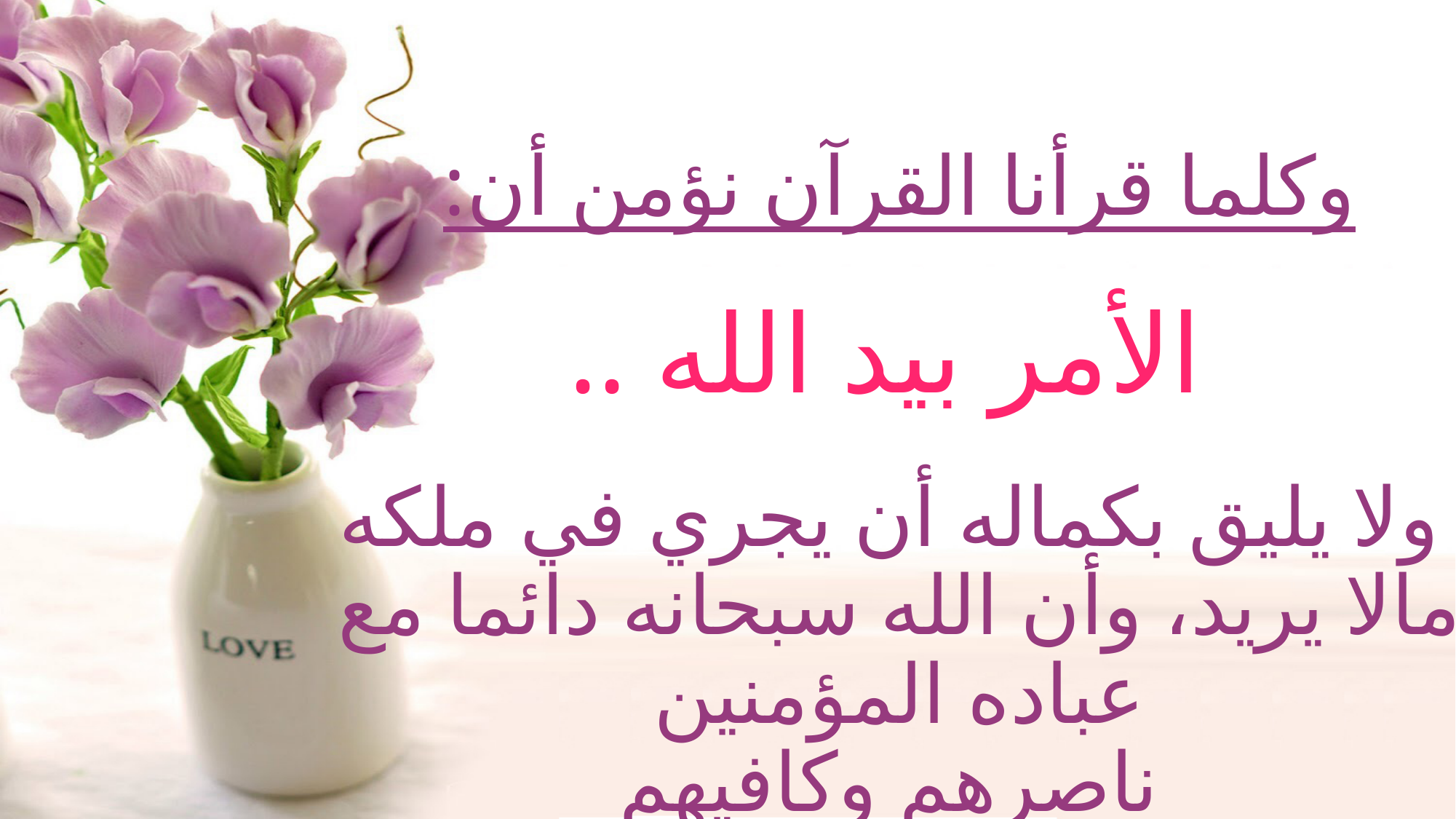

# وكلما قرأنا القرآن نؤمن أن: الأمر بيد الله .. ولا يليق بكماله أن يجري في ملكه مالا يريد، وأن الله سبحانه دائما مع عباده المؤمنين ناصرهم وكافيهم